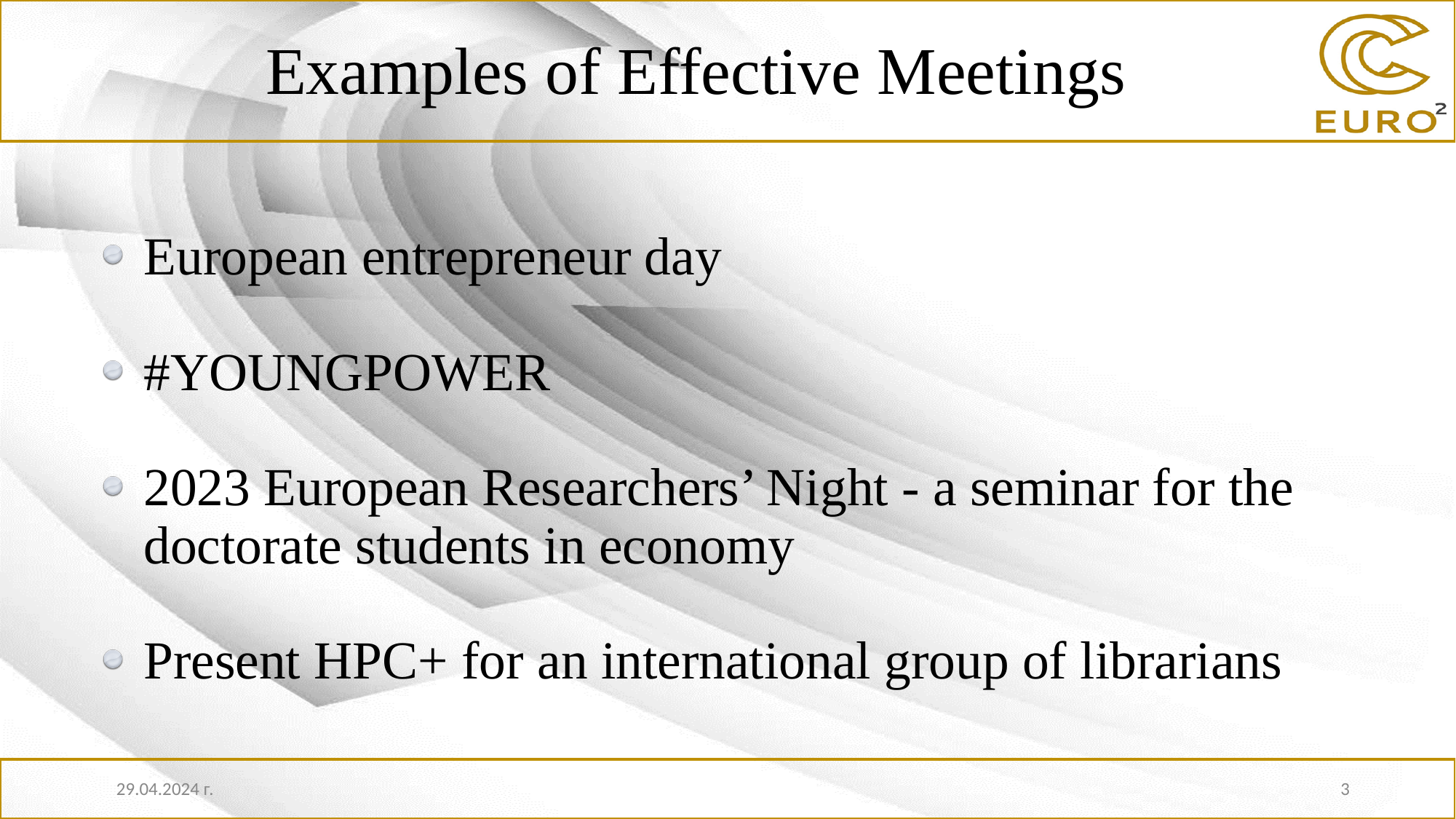

# Examples of Effective Meetings
European entrepreneur day

#YOUNGPOWER

2023 European Researchers’ Night - a seminar for the doctorate students in economy

Present HPC+ for an international group of librarians
29.04.2024 г.
3